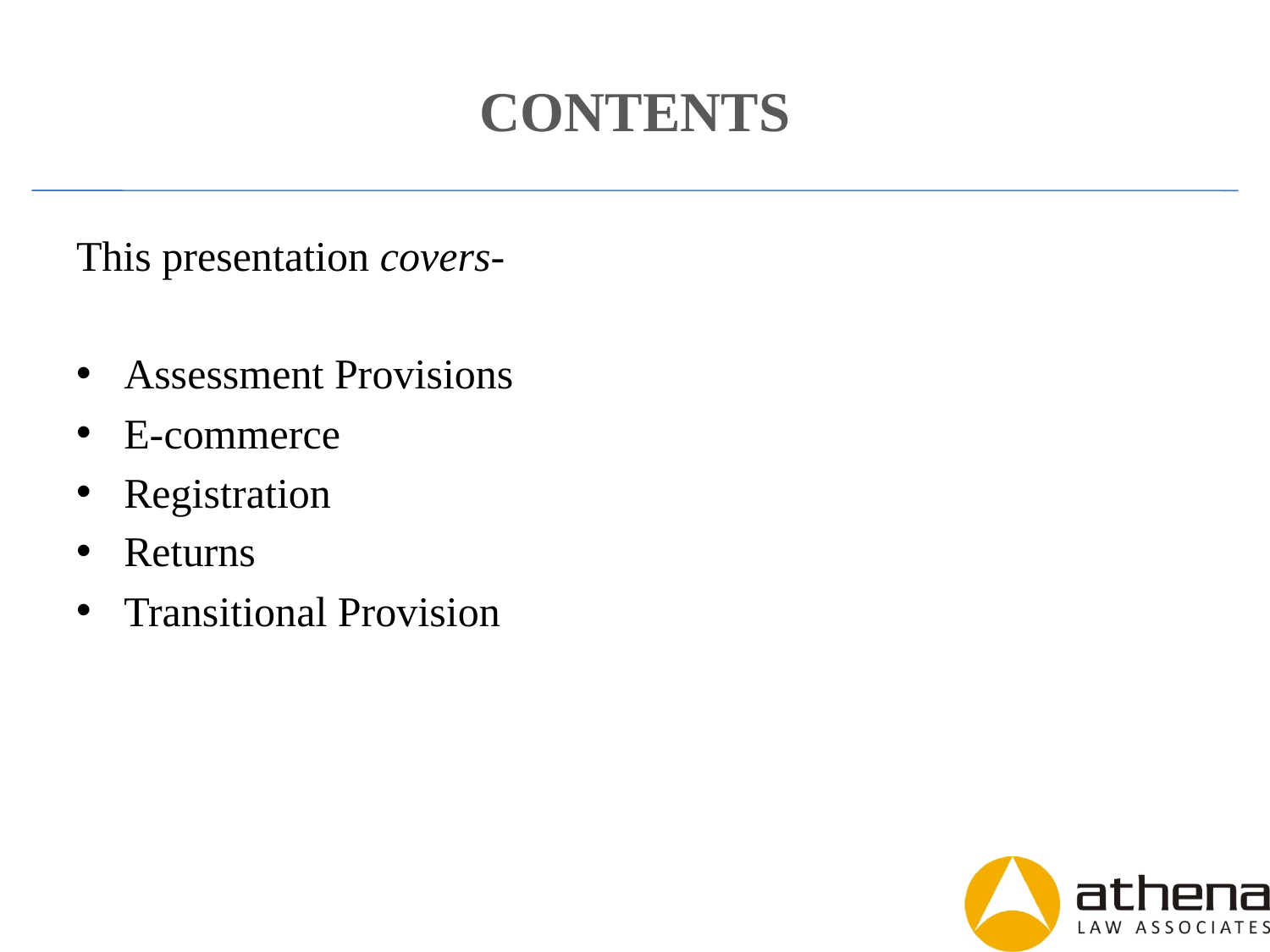

# CONTENTS
This presentation covers-

Assessment Provisions
E-commerce
Registration
Returns
Transitional Provision